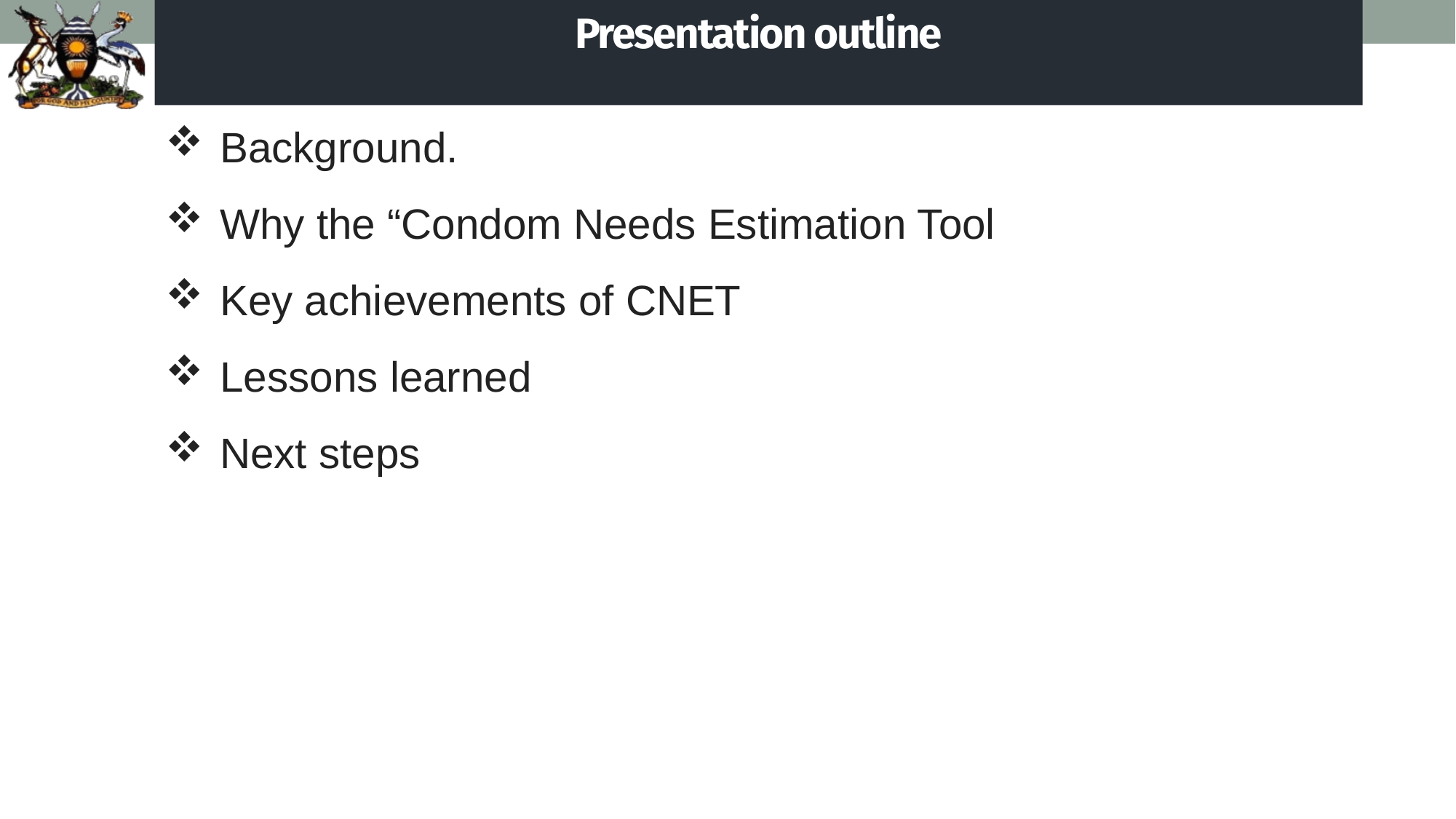

# Presentation outline
Background.
Why the “Condom Needs Estimation Tool
Key achievements of CNET
Lessons learned
Next steps